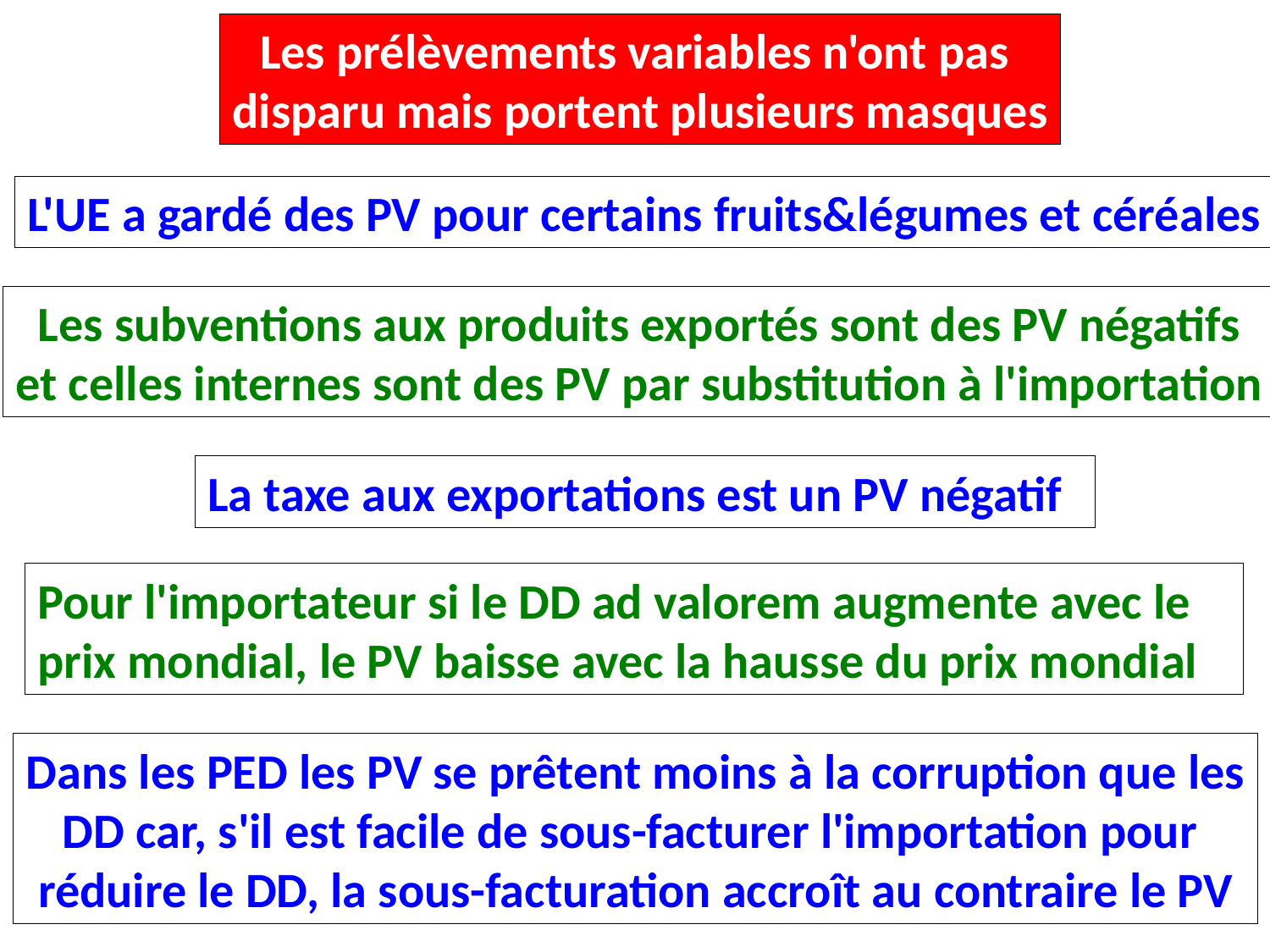

Les prélèvements variables n'ont pas
disparu mais portent plusieurs masques
L'UE a gardé des PV pour certains fruits&légumes et céréales
Les subventions aux produits exportés sont des PV négatifs
et celles internes sont des PV par substitution à l'importation
La taxe aux exportations est un PV négatif
Pour l'importateur si le DD ad valorem augmente avec le
prix mondial, le PV baisse avec la hausse du prix mondial
Dans les PED les PV se prêtent moins à la corruption que les
DD car, s'il est facile de sous-facturer l'importation pour
réduire le DD, la sous-facturation accroît au contraire le PV